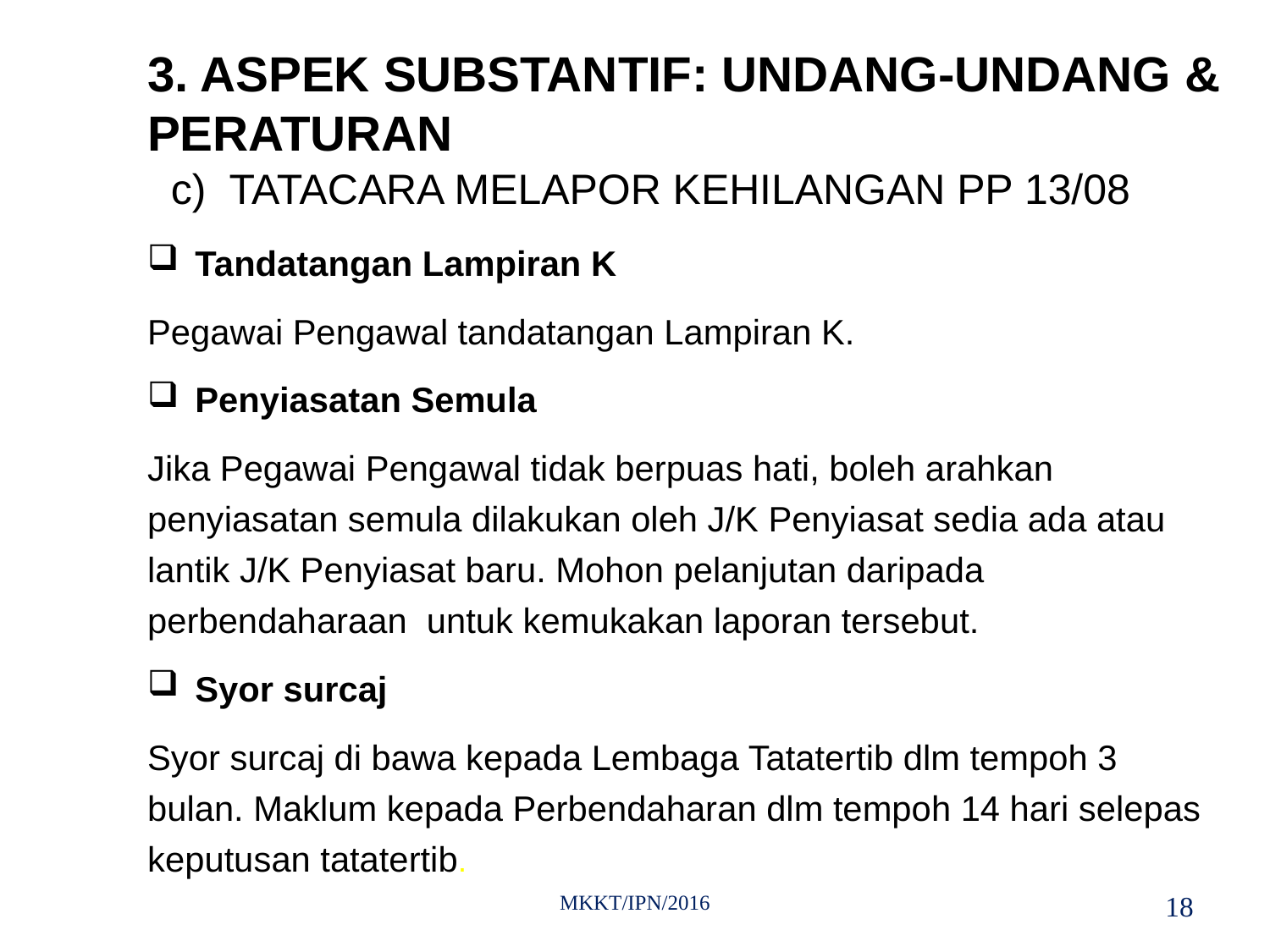

3. ASPEK SUBSTANTIF: UNDANG-UNDANG & PERATURAN
c)  TATACARA MELAPOR KEHILANGAN PP 13/08
Tandatangan Lampiran K
Pegawai Pengawal tandatangan Lampiran K.
Penyiasatan Semula
Jika Pegawai Pengawal tidak berpuas hati, boleh arahkan penyiasatan semula dilakukan oleh J/K Penyiasat sedia ada atau lantik J/K Penyiasat baru. Mohon pelanjutan daripada perbendaharaan  untuk kemukakan laporan tersebut.
Syor surcaj
Syor surcaj di bawa kepada Lembaga Tatatertib dlm tempoh 3 bulan. Maklum kepada Perbendaharan dlm tempoh 14 hari selepas keputusan tatatertib.
MKKT/IPN/2016
18